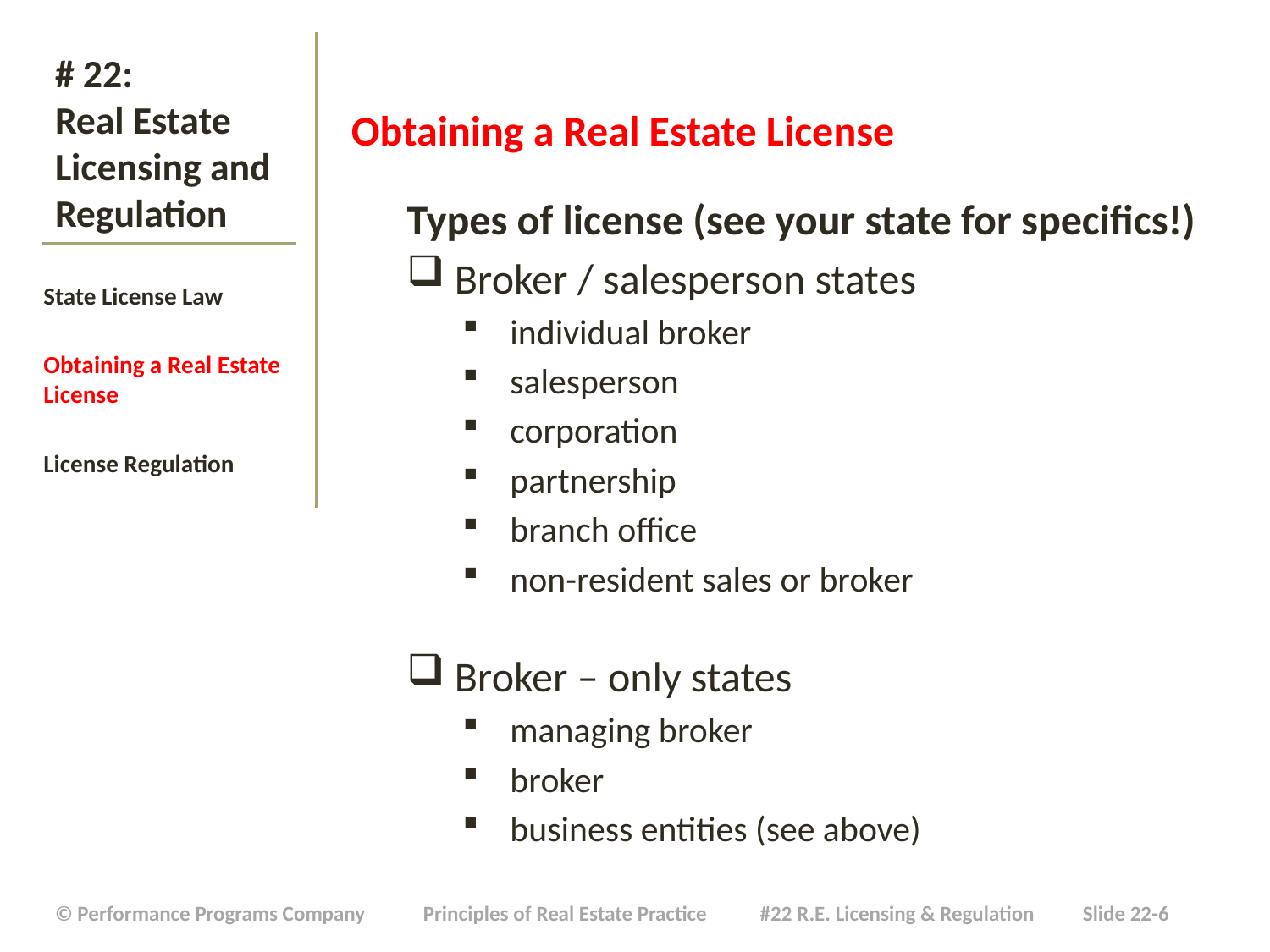

Obtaining a Real Estate License

Types of license (see your state for specifics!)
Broker / salesperson states
individual broker
salesperson
corporation
partnership
branch office
non-resident sales or broker
Broker – only states
managing broker
broker
business entities (see above)

# # 22: Real Estate Licensing and Regulation

State License Law

Obtaining a Real Estate License

License Regulation

| © Performance Programs Company Principles of Real Estate Practice #22 R.E. Licensing & Regulation Slide 22-6 |
| --- |